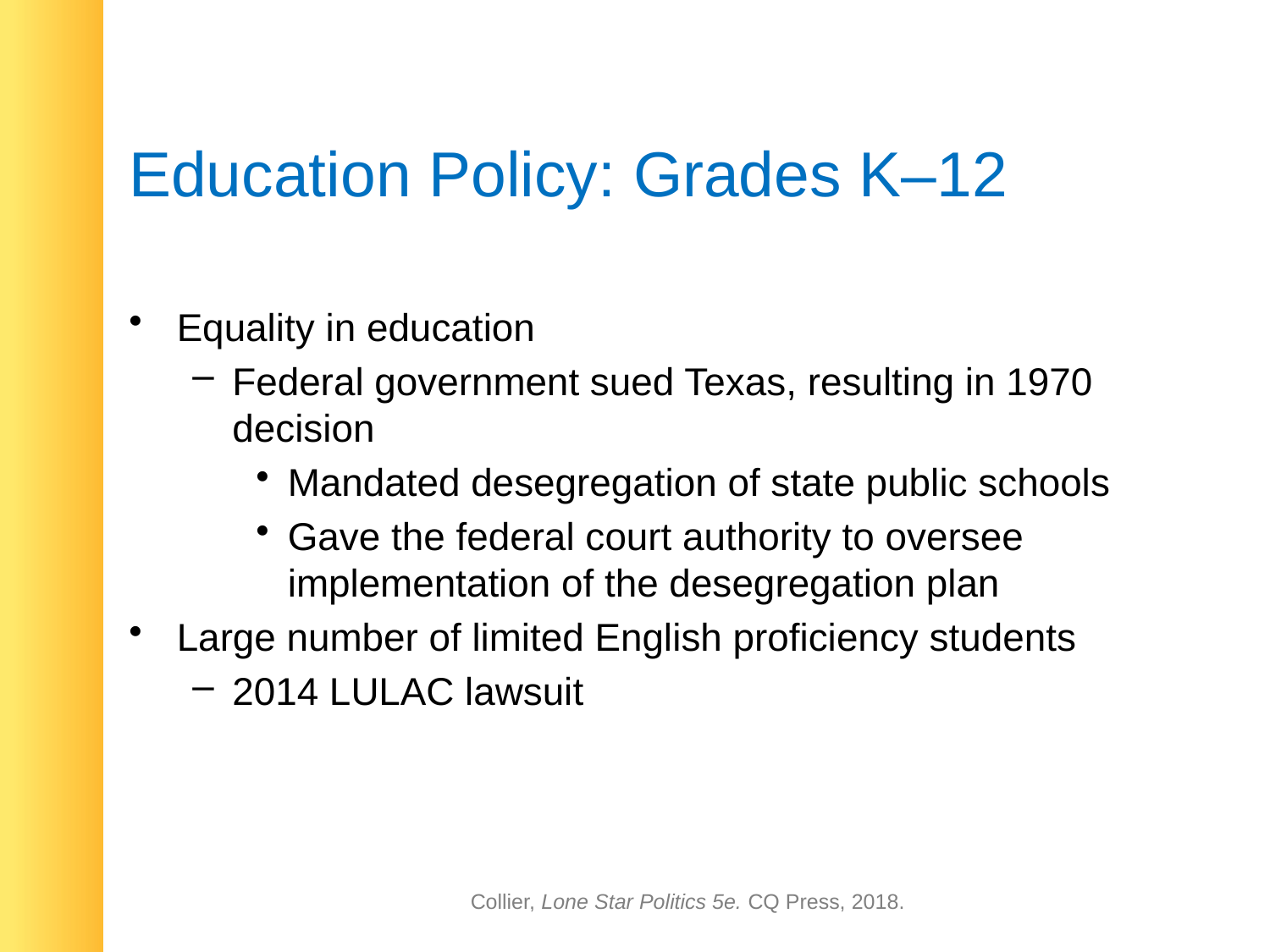

# Education Policy: Grades K–12
Equality in education
Federal government sued Texas, resulting in 1970 decision
Mandated desegregation of state public schools
Gave the federal court authority to oversee implementation of the desegregation plan
Large number of limited English proficiency students
2014 LULAC lawsuit

Collier, Lone Star Politics 5e. CQ Press, 2018.